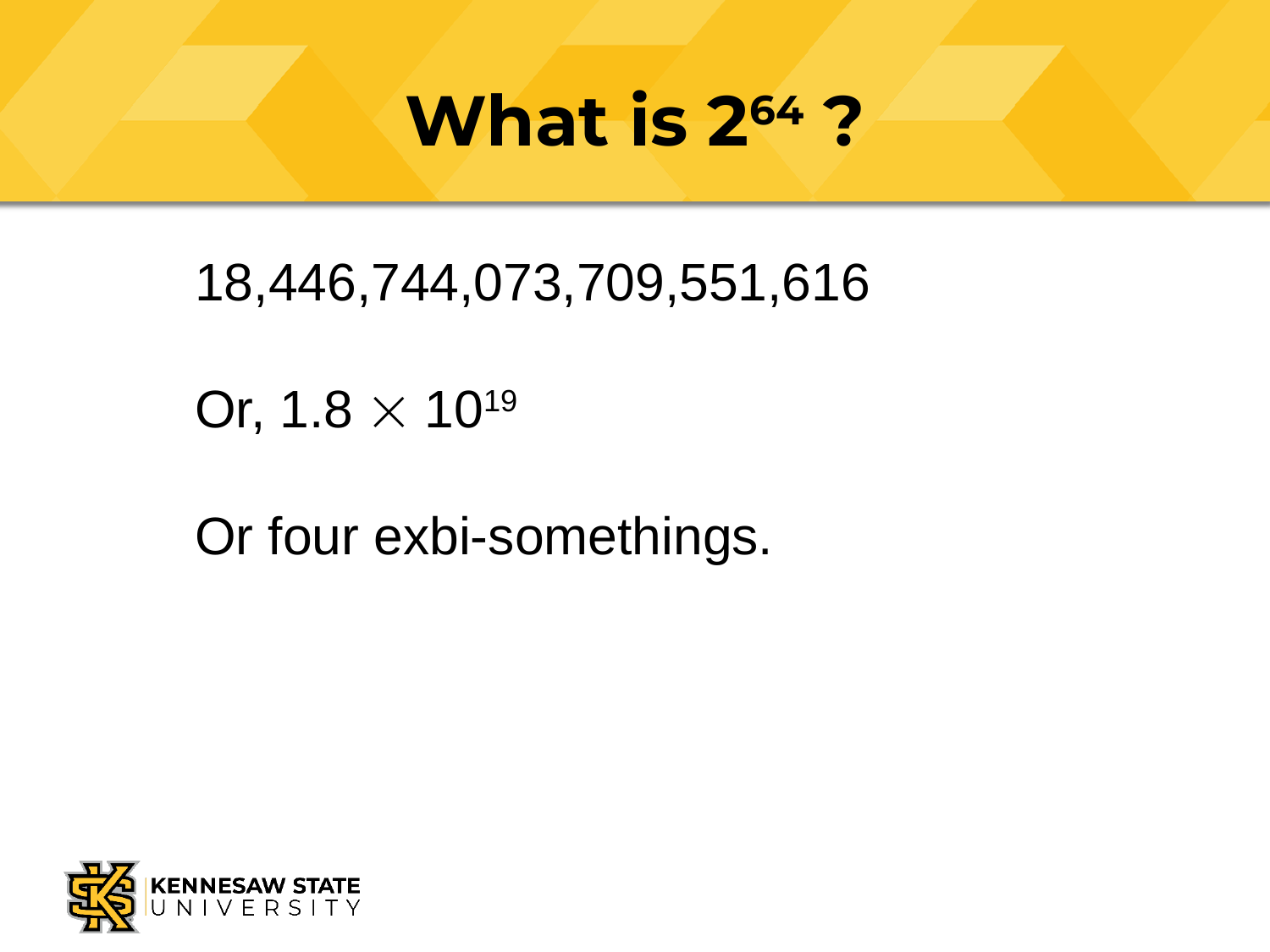

# What is 264 ?
18,446,744,073,709,551,616
Or, 1.8 × 1019

Or four exbi-somethings.